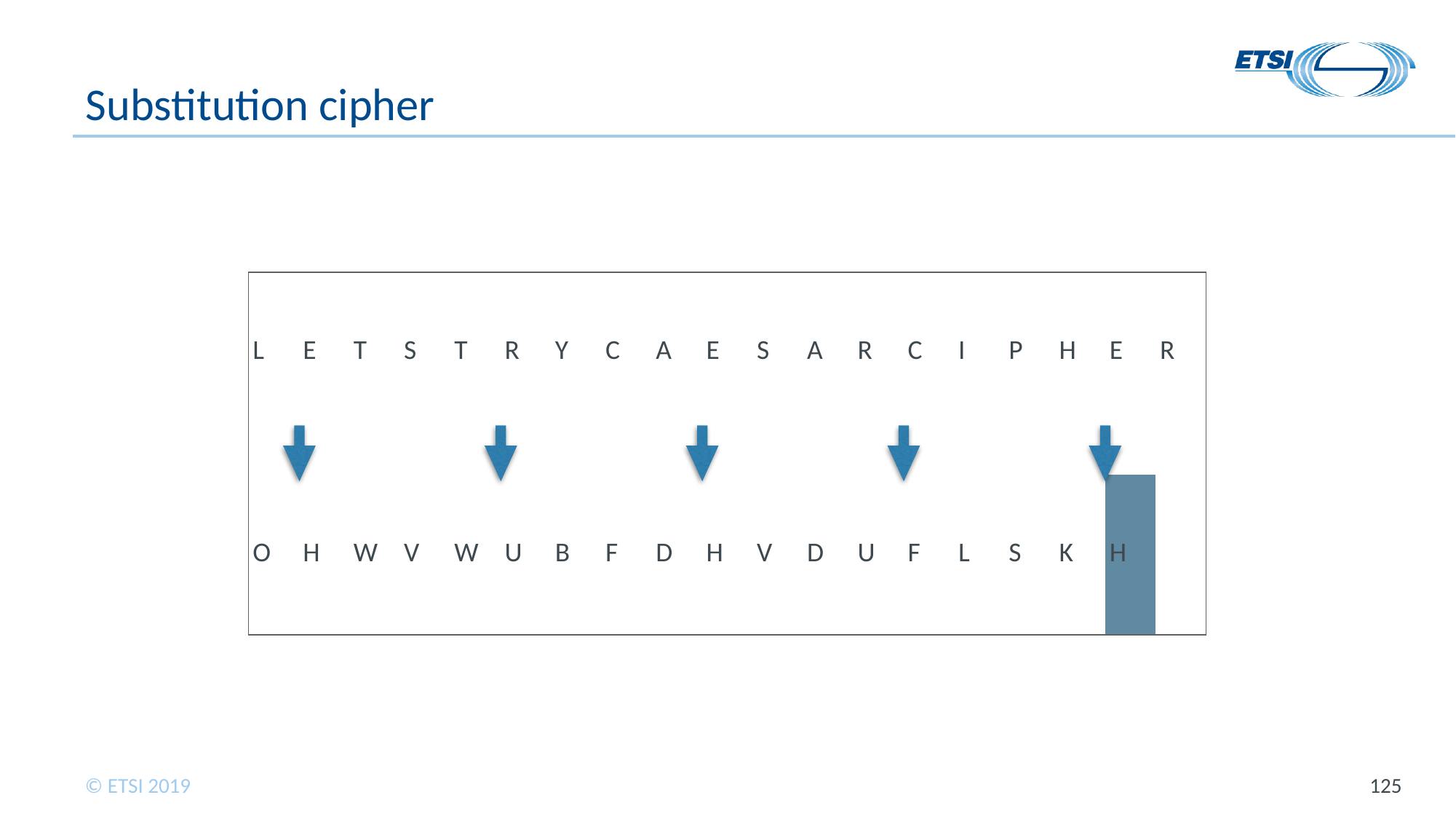

# Substitution cipher
| L | E | T | S | T | R | Y | C | A | E | S | A | R | C | I | P | H | E | R |
| --- | --- | --- | --- | --- | --- | --- | --- | --- | --- | --- | --- | --- | --- | --- | --- | --- | --- | --- |
|  |  |  |  |  |  |  |  |  |  |  |  |  |  |  |  |  |  |  |
| O | H | W | V | W | U | B | F | D | H | V | D | U | F | L | S | K | H |  |